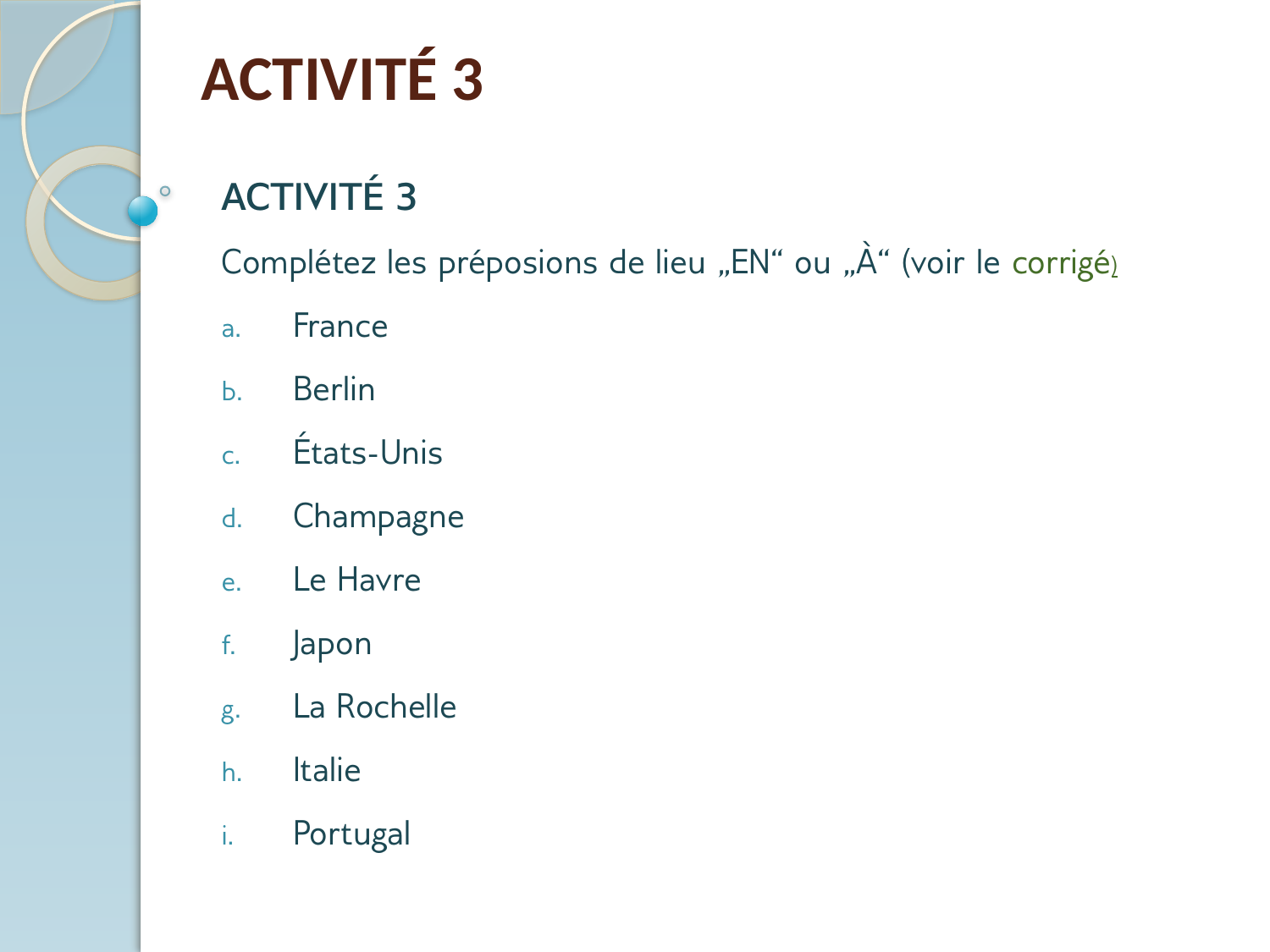

# ACTIVITÉ 3
ACTIVITÉ 3
Complétez les préposions de lieu „EN“ ou „À“ (voir le corrigé)
France
Berlin
États-Unis
Champagne
Le Havre
Japon
La Rochelle
Italie
Portugal